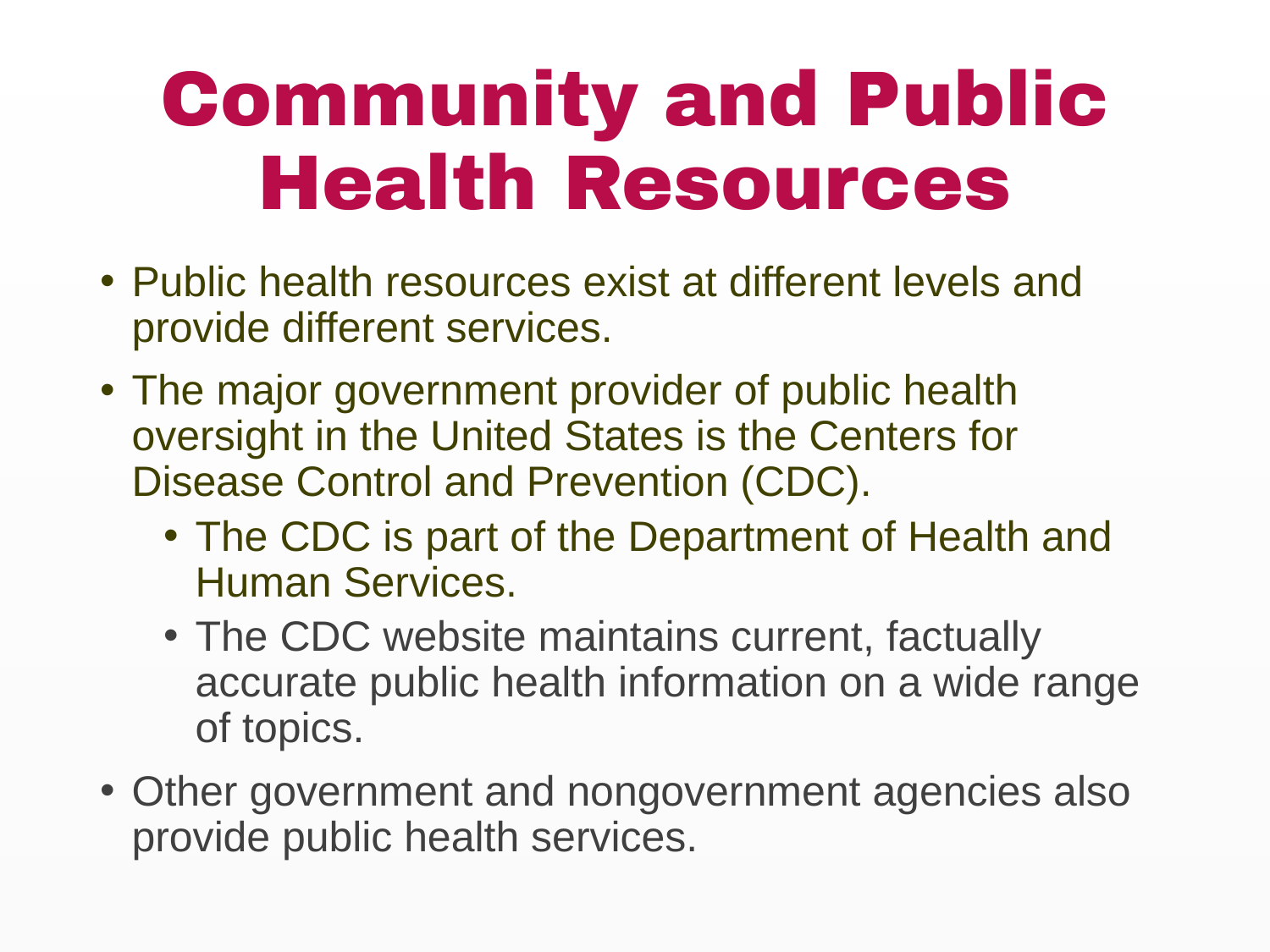

# Community and Public Health Resources
Public health resources exist at different levels and provide different services.
The major government provider of public health oversight in the United States is the Centers for Disease Control and Prevention (CDC).
The CDC is part of the Department of Health and Human Services.
The CDC website maintains current, factually accurate public health information on a wide range of topics.
Other government and nongovernment agencies also provide public health services.